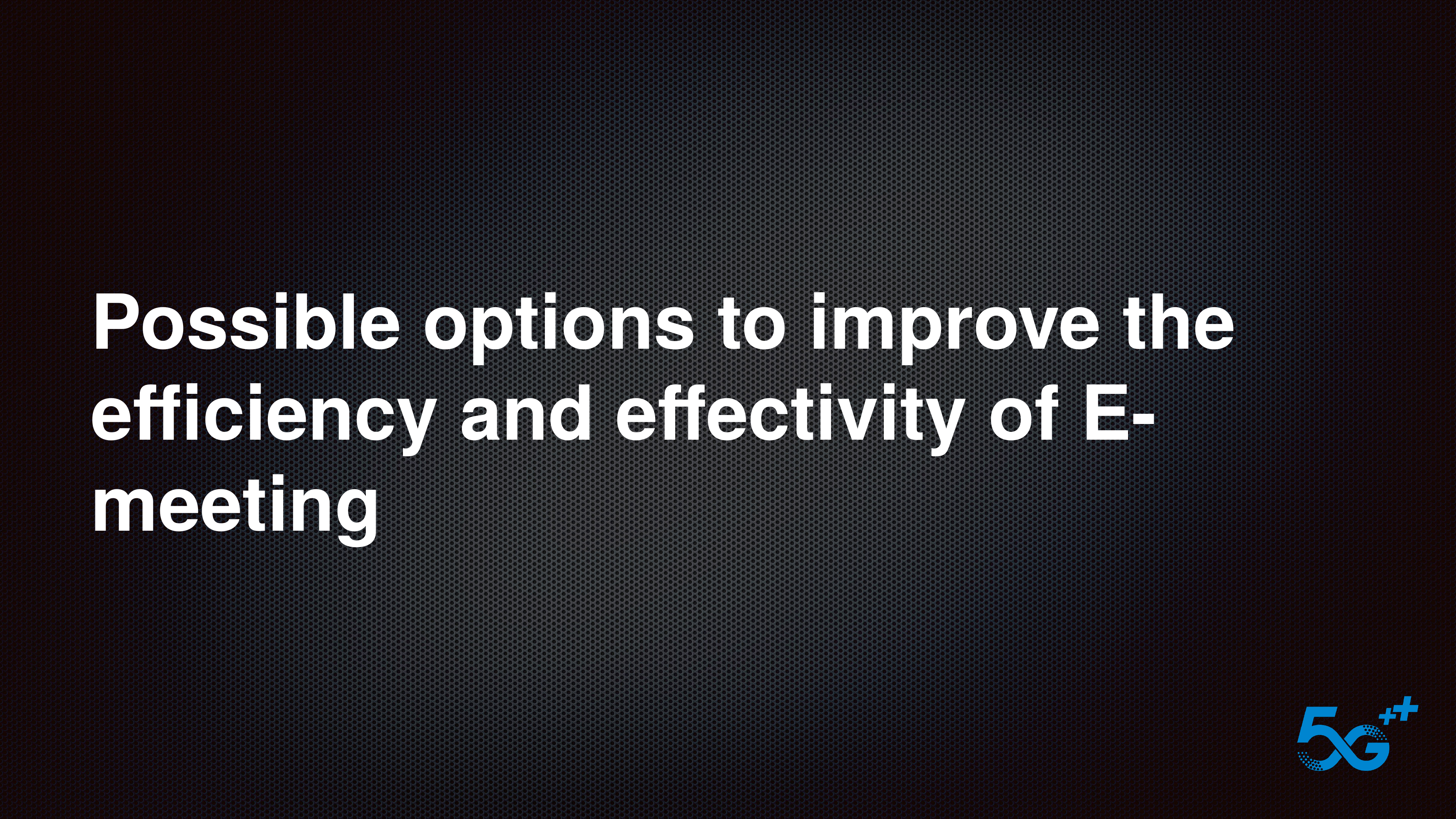

# Possible options to improve the efficiency and effectivity of E-meeting